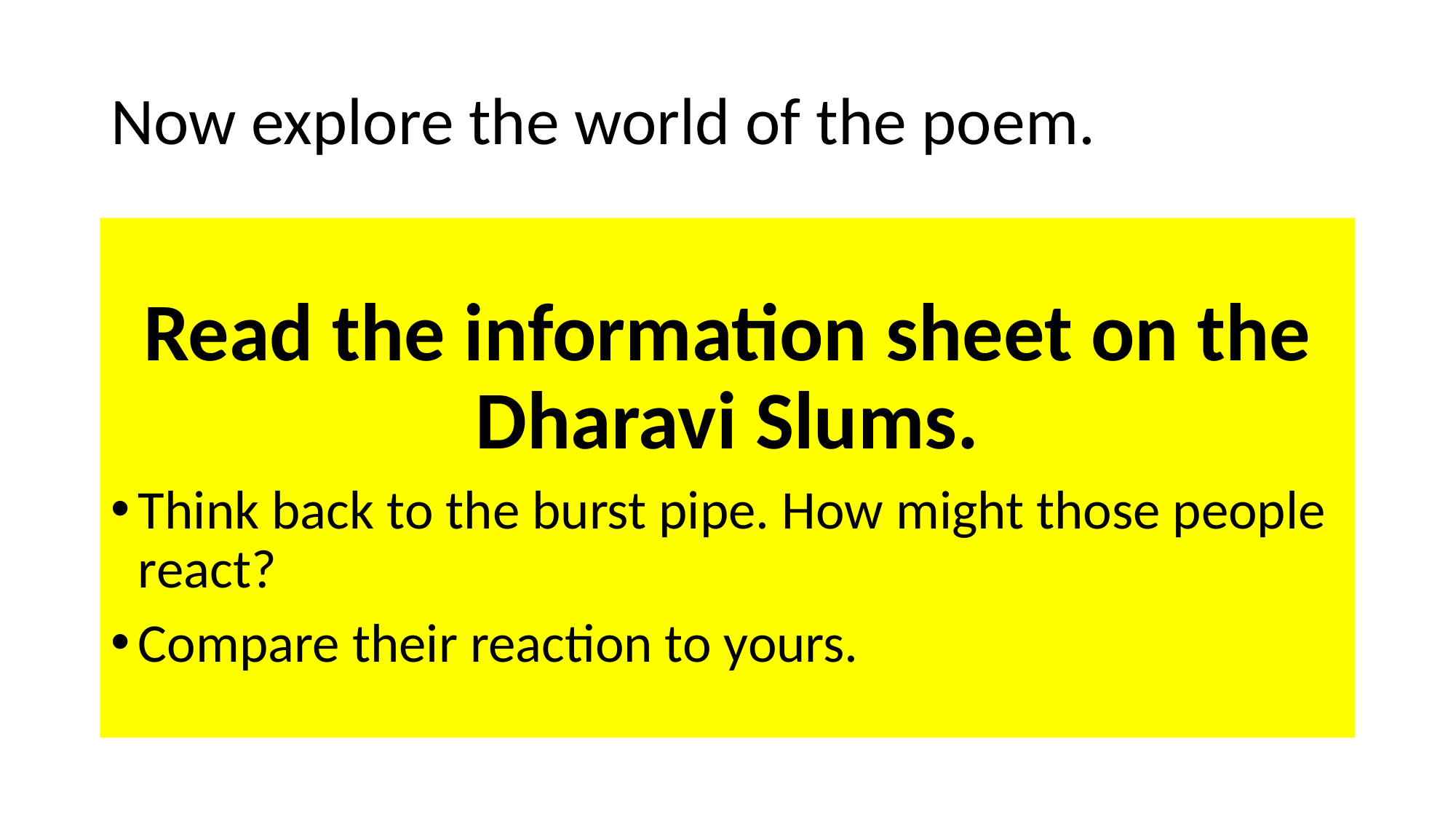

# Now explore the world of the poem.

Read the information sheet on the Dharavi Slums.
Think back to the burst pipe. How might those people react?
Compare their reaction to yours.